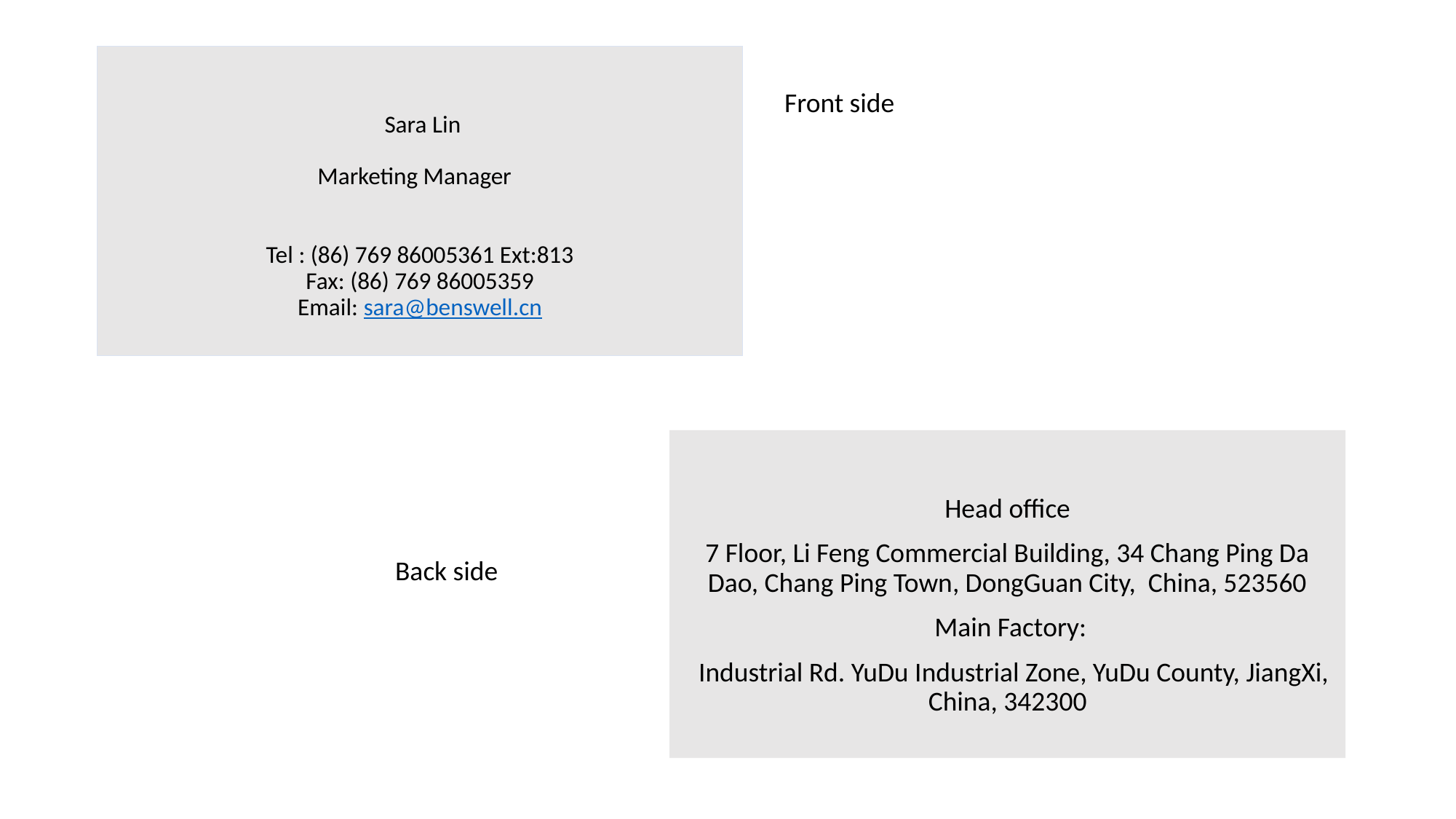

# Sara Lin Marketing Manager Tel : (86) 769 86005361 Ext:813 Fax: (86) 769 86005359 Email: sara@benswell.cn
Front side

Head office
7 Floor, Li Feng Commercial Building, 34 Chang Ping Da Dao, Chang Ping Town, DongGuan City,  China, 523560
  Main Factory:
  Industrial Rd. YuDu Industrial Zone, YuDu County, JiangXi, China, 342300

Back side